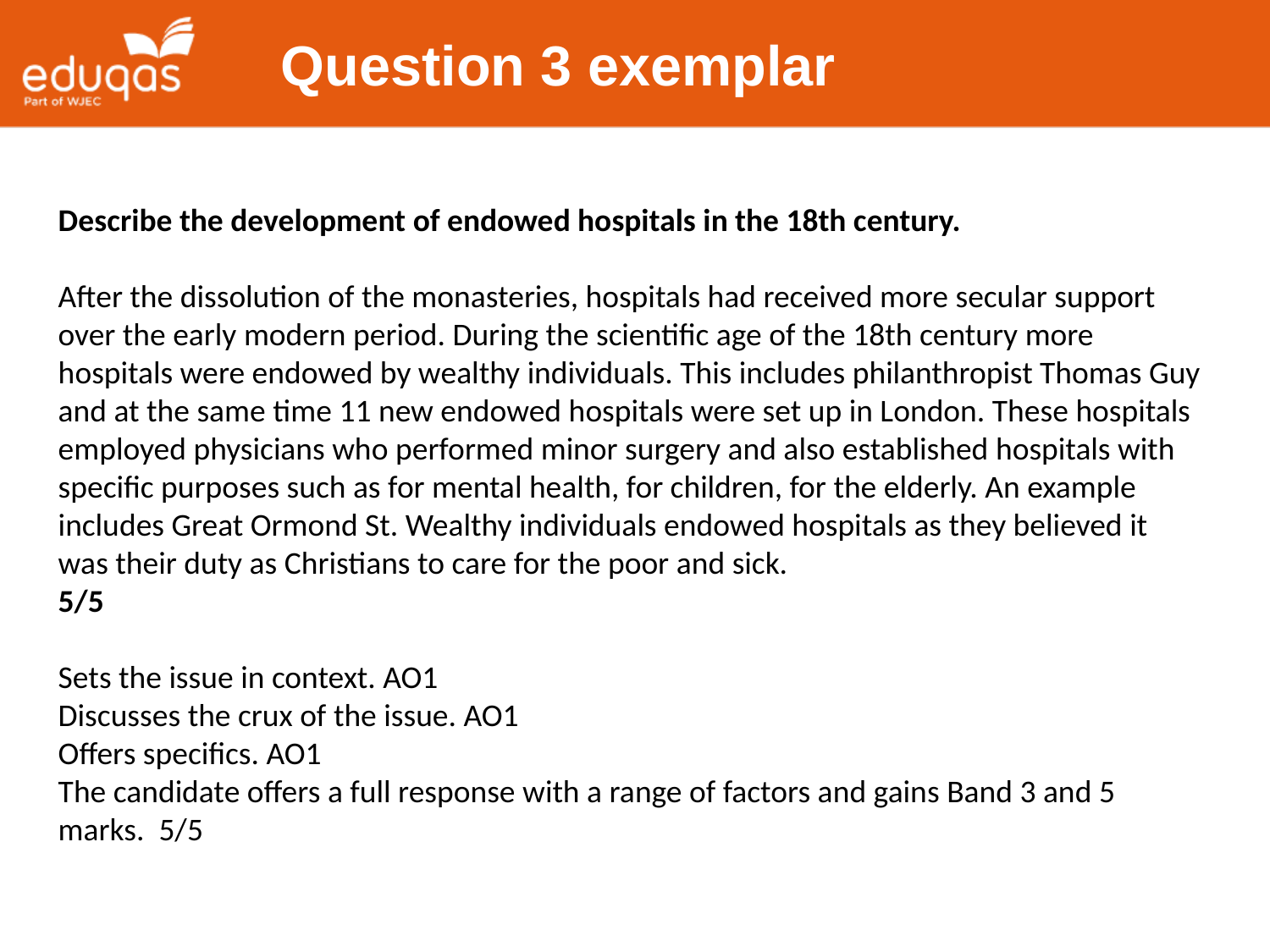

# Question 3 exemplar

Describe the development of endowed hospitals in the 18th century.

After the dissolution of the monasteries, hospitals had received more secular support over the early modern period. During the scientific age of the 18th century more hospitals were endowed by wealthy individuals. This includes philanthropist Thomas Guy and at the same time 11 new endowed hospitals were set up in London. These hospitals employed physicians who performed minor surgery and also established hospitals with specific purposes such as for mental health, for children, for the elderly. An example includes Great Ormond St. Wealthy individuals endowed hospitals as they believed it was their duty as Christians to care for the poor and sick.
5/5

Sets the issue in context. AO1
Discusses the crux of the issue. AO1
Offers specifics. AO1
The candidate offers a full response with a range of factors and gains Band 3 and 5 marks.  5/5